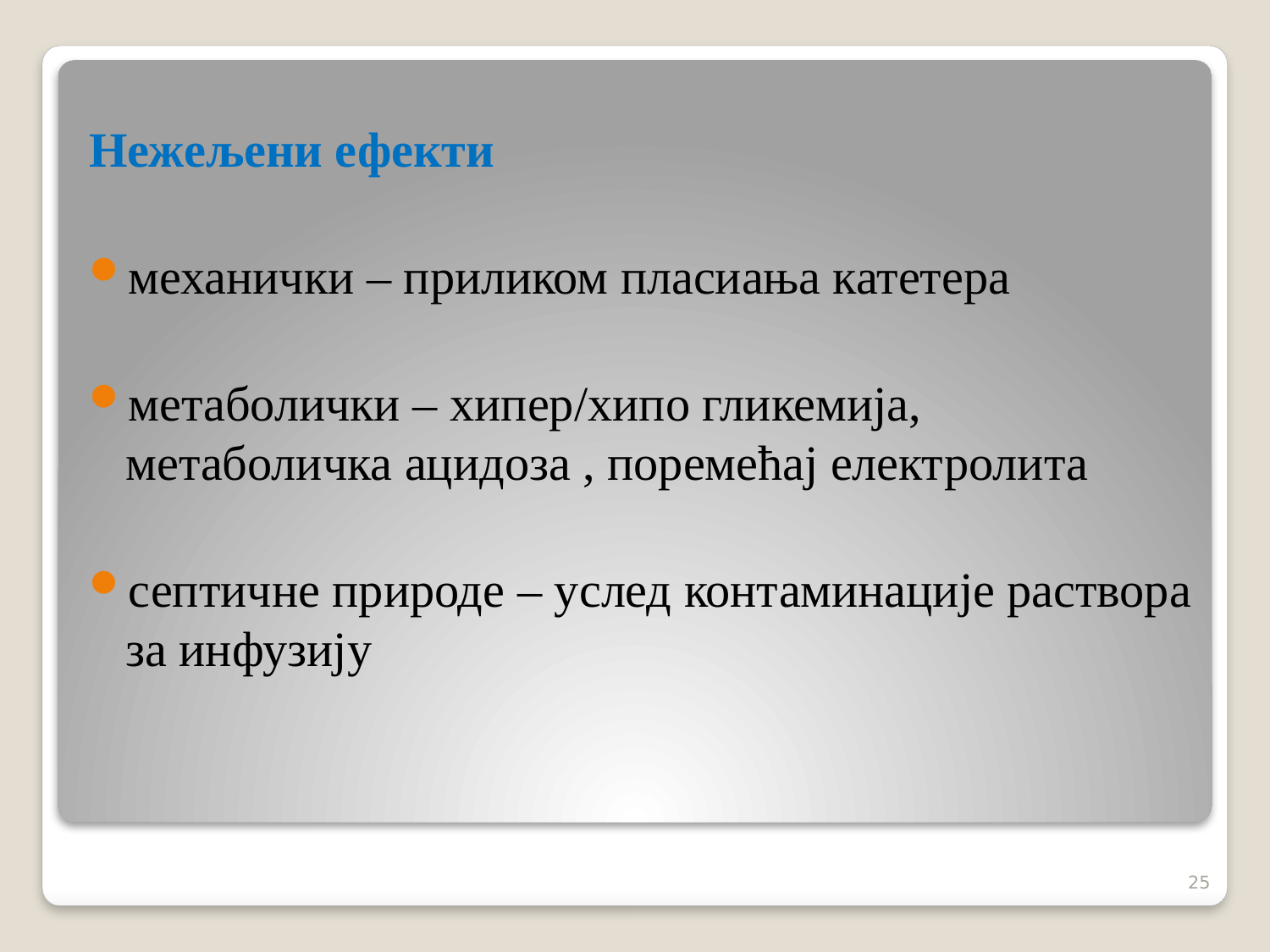

Нежељени ефекти

механички – приликом пласиања катетера

метаболички – хипер/хипо гликемија, метаболичка ацидоза , поремећај електролита

септичне природе – услед контаминације раствора за инфузију
25